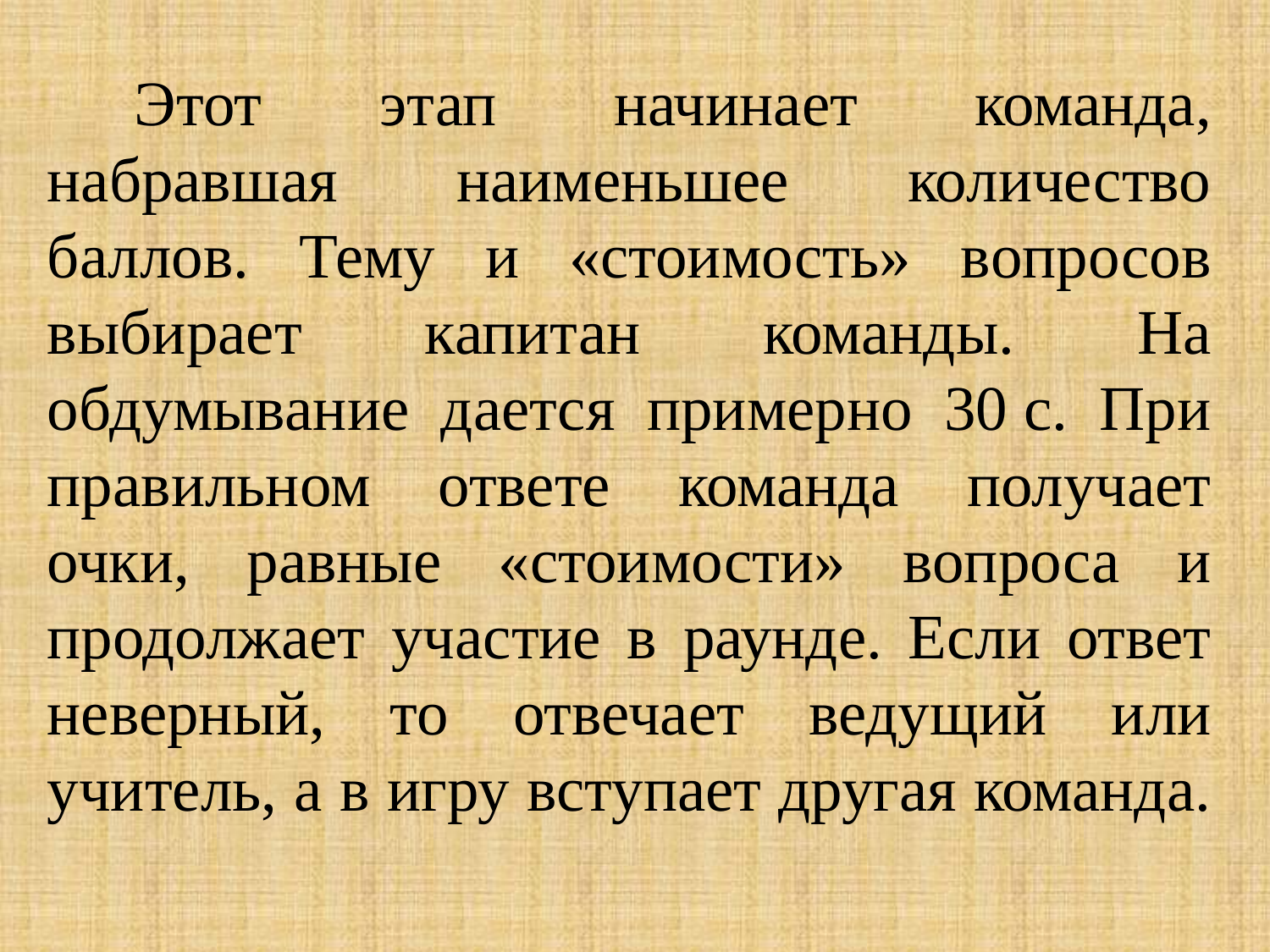

Этот этап начинает команда, набравшая наименьшее количество баллов. Тему и «стоимость» вопросов выбирает капитан команды. На обдумывание дается примерно 30 с. При правильном ответе команда получает очки, равные «стоимости» вопроса и продолжает участие в раунде. Если ответ неверный, то отвечает ведущий или учитель, а в игру вступает другая команда.